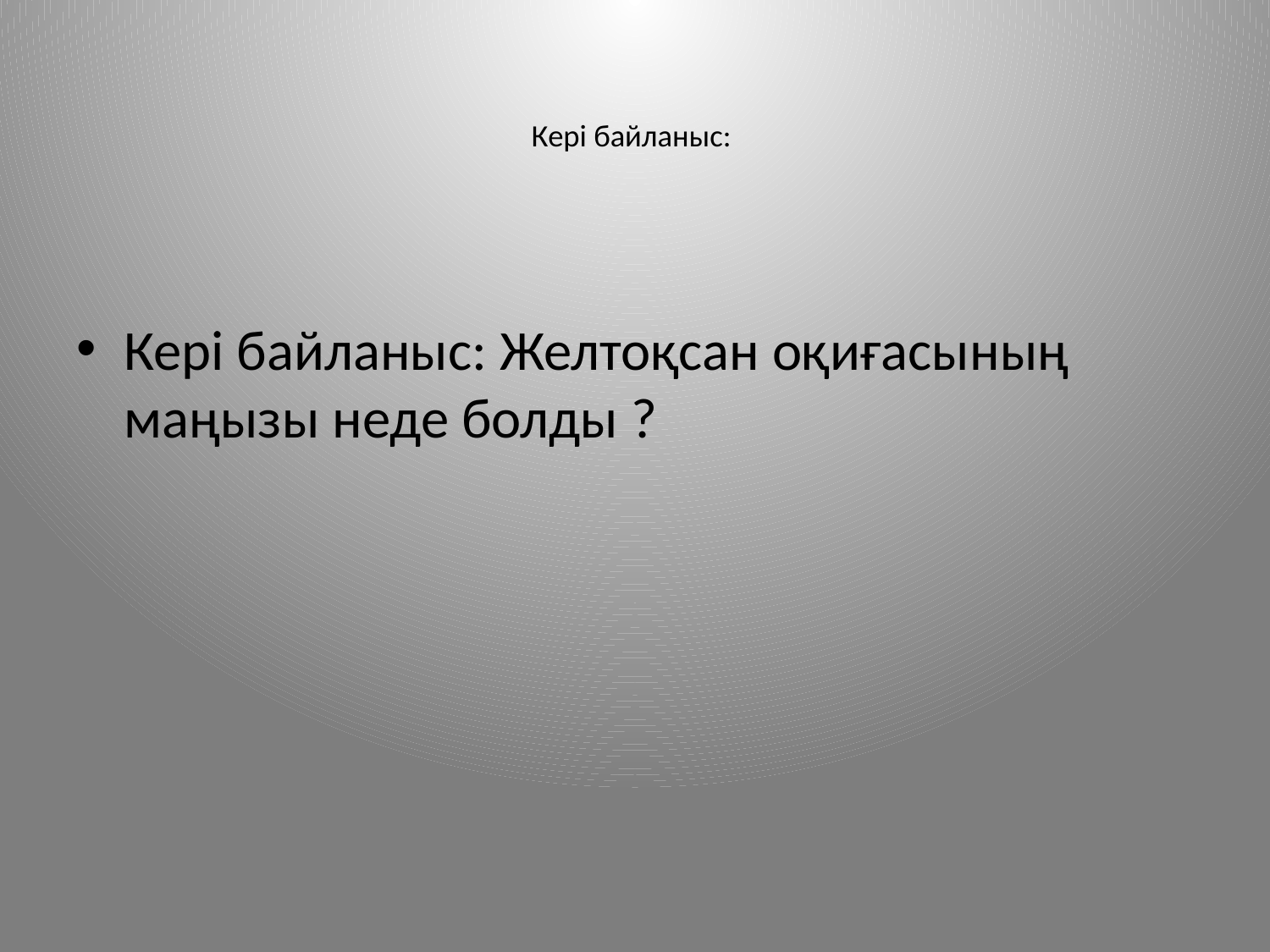

# Кері байланыс:
Кері байланыс: Желтоқсан оқиғасының маңызы неде болды ?